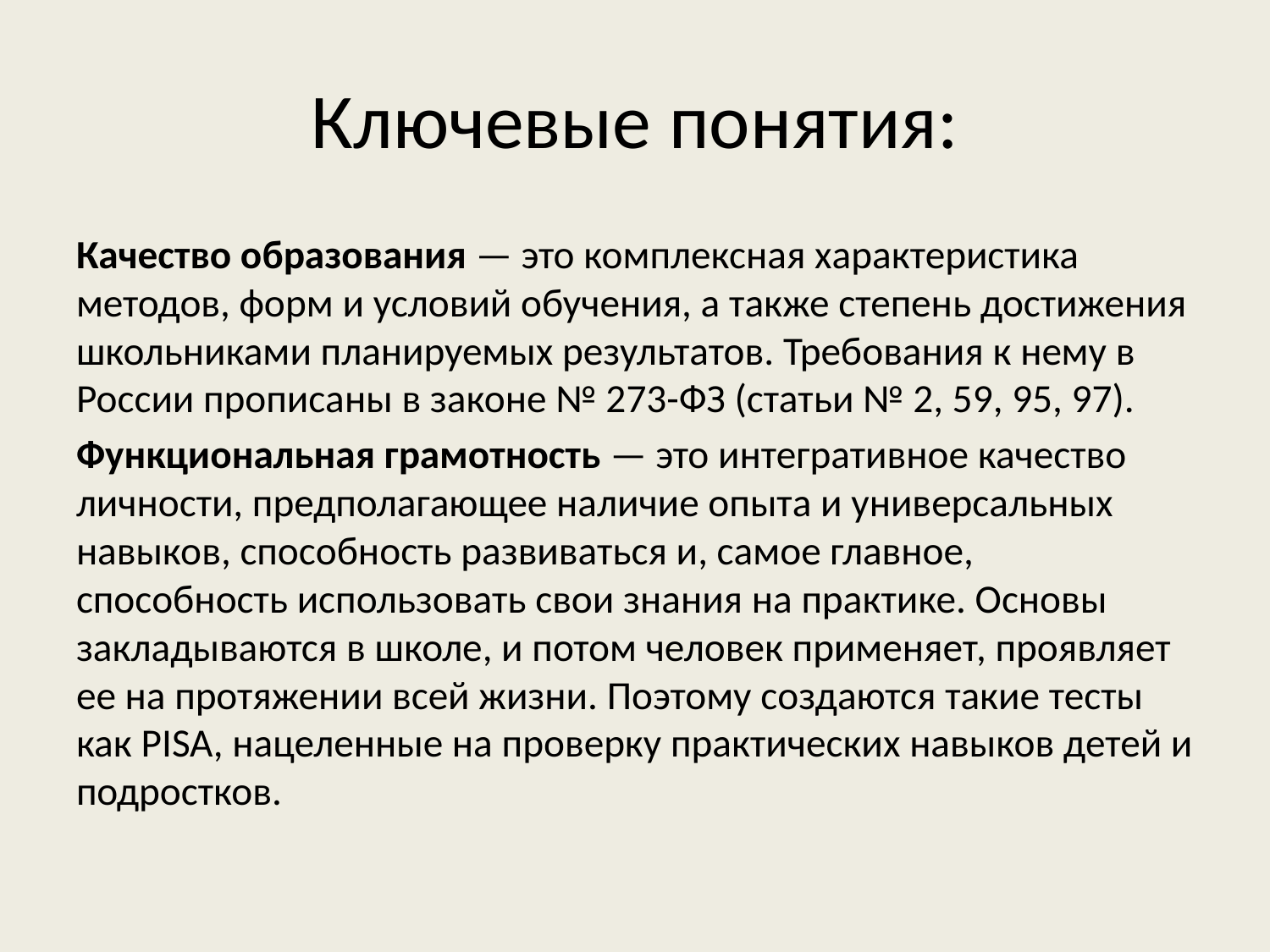

# Ключевые понятия:
Качество образования — это комплексная характеристика методов, форм и условий обучения, а также степень достижения школьниками планируемых результатов. Требования к нему в России прописаны в законе № 273-ФЗ (статьи № 2, 59, 95, 97).
Функциональная грамотность — это интегративное качество личности, предполагающее наличие опыта и универсальных навыков, способность развиваться и, самое главное, способность использовать свои знания на практике. Основы закладываются в школе, и потом человек применяет, проявляет ее на протяжении всей жизни. Поэтому создаются такие тесты как PISA, нацеленные на проверку практических навыков детей и подростков.